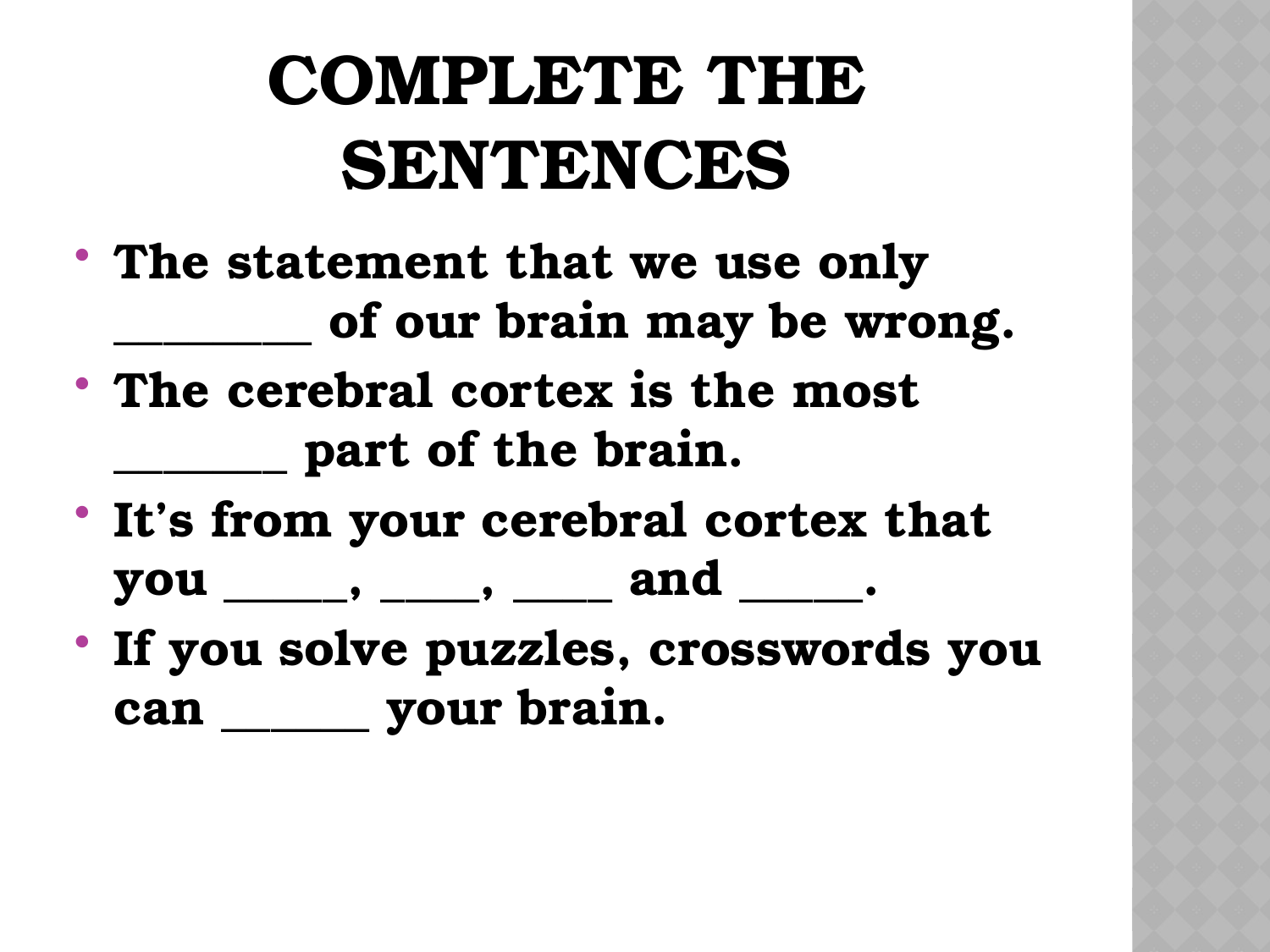

# Complete the sentences
The statement that we use only ________ of our brain may be wrong.
The cerebral cortex is the most _______ part of the brain.
It’s from your cerebral cortex that you _____, ____, ____ and _____.
If you solve puzzles, crosswords you can ______ your brain.